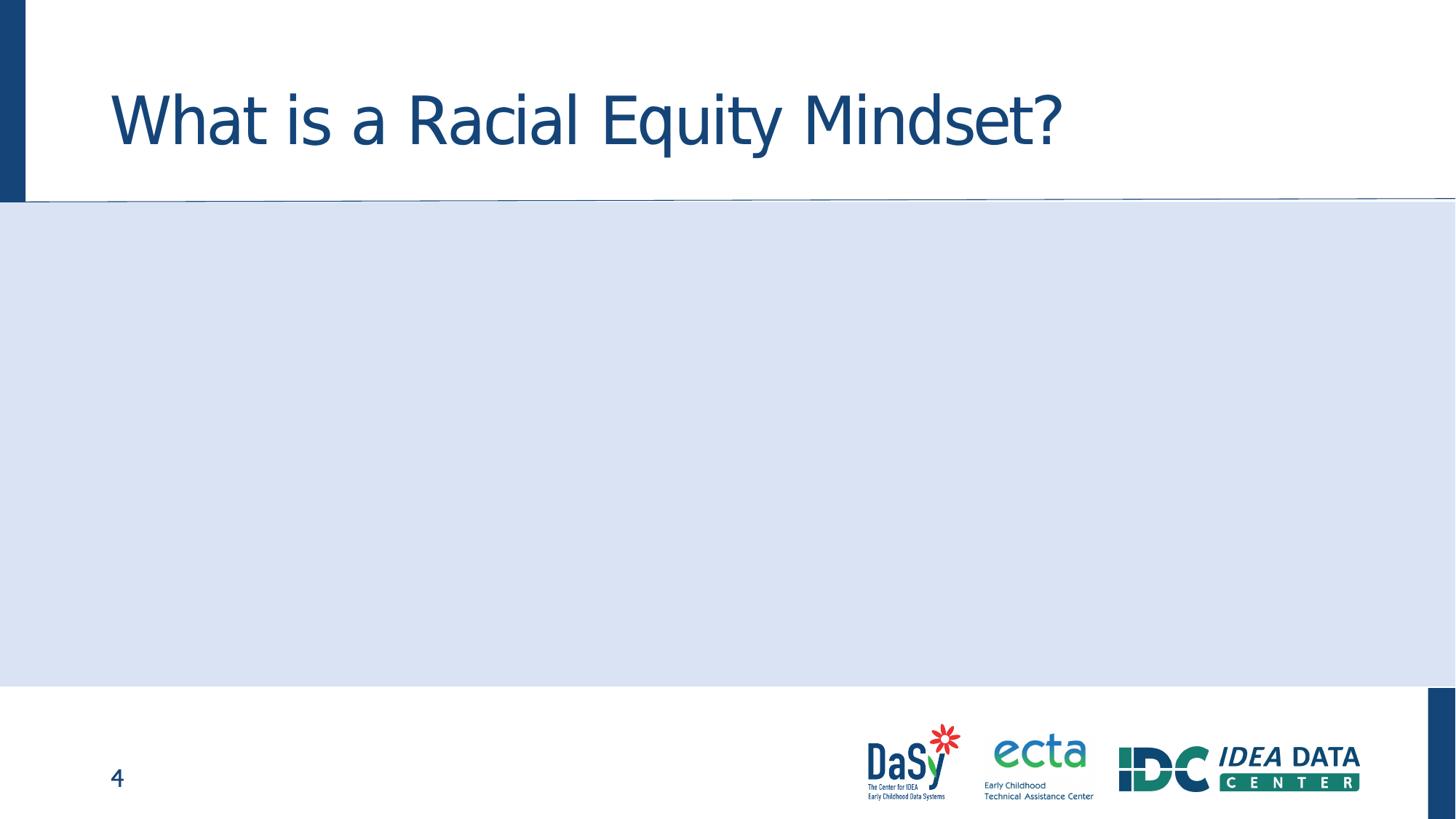

# What is a Racial Equity Mindset?